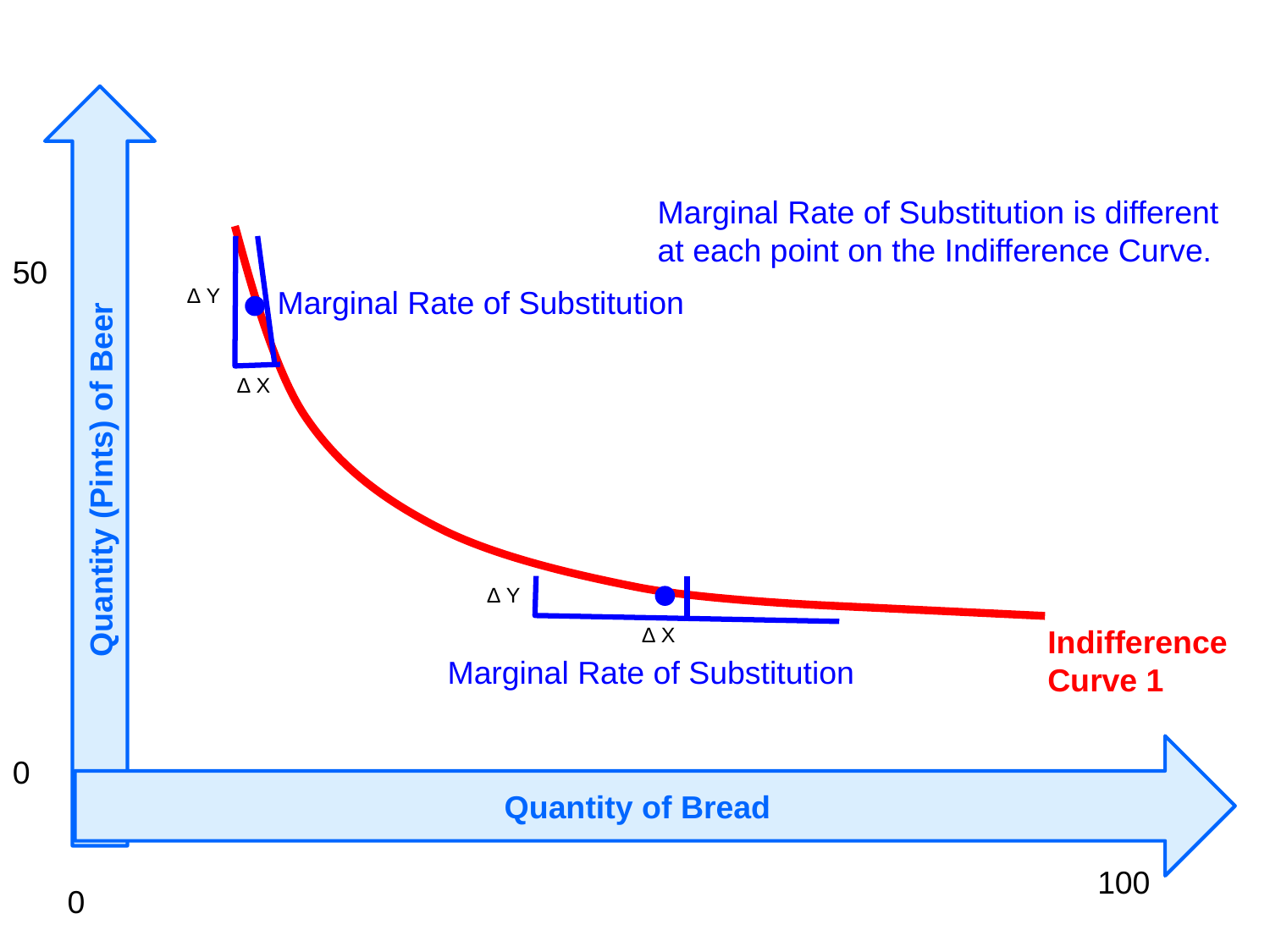

Quantity (Pints) of Beer
Marginal Rate of Substitution is different at each point on the Indifference Curve.

50
∆ Y
Marginal Rate of Substitution

∆ X
∆ Y

∆ X
Indifference Curve 1
Marginal Rate of Substitution
Quantity of Bread
0
100
0